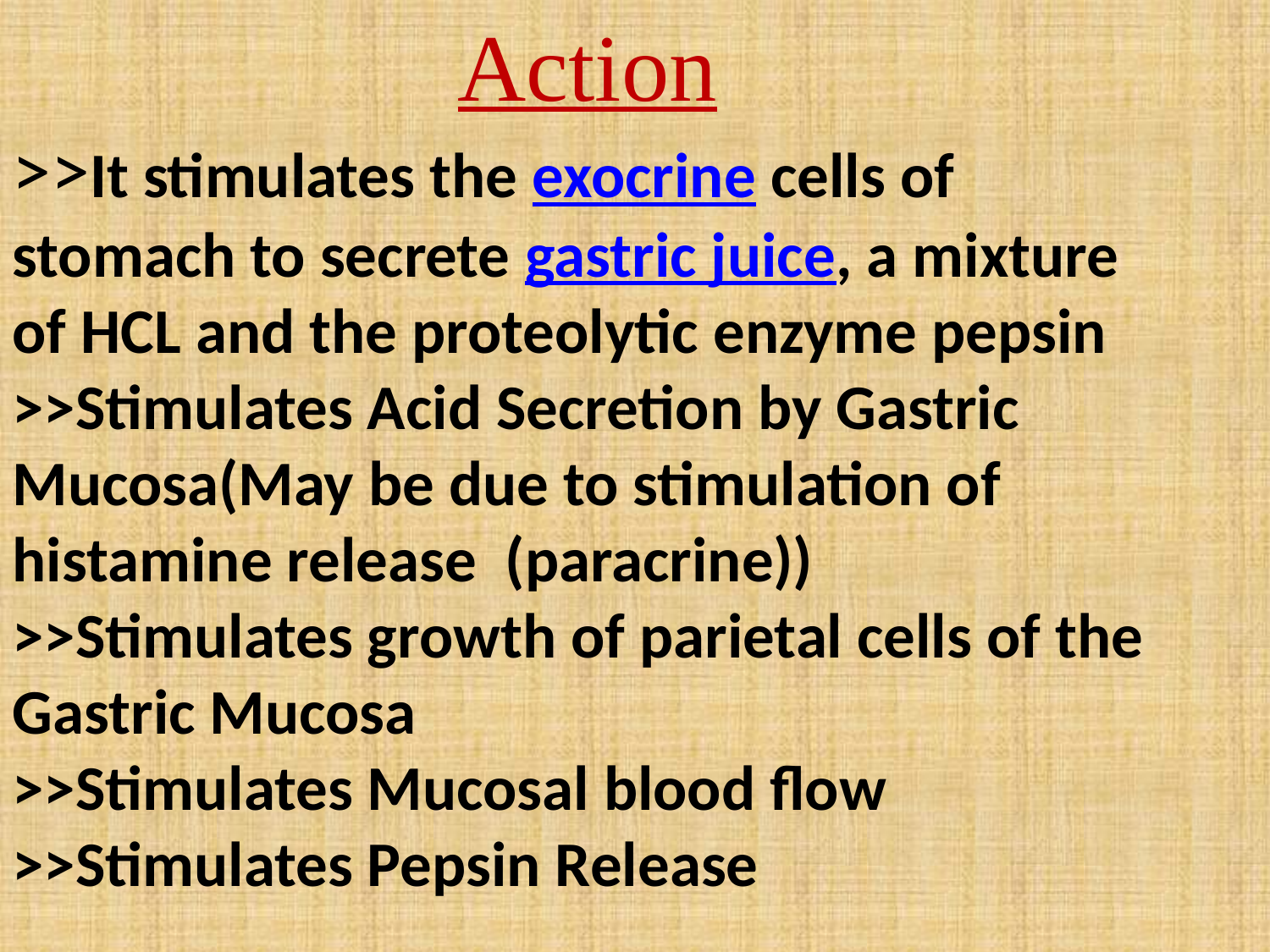

Action
>>It stimulates the exocrine cells of stomach to secrete gastric juice, a mixture of HCL and the proteolytic enzyme pepsin
>>Stimulates Acid Secretion by Gastric Mucosa(May be due to stimulation of histamine release  (paracrine))
>>Stimulates growth of parietal cells of the Gastric Mucosa
>>Stimulates Mucosal blood flow
>>Stimulates Pepsin Release